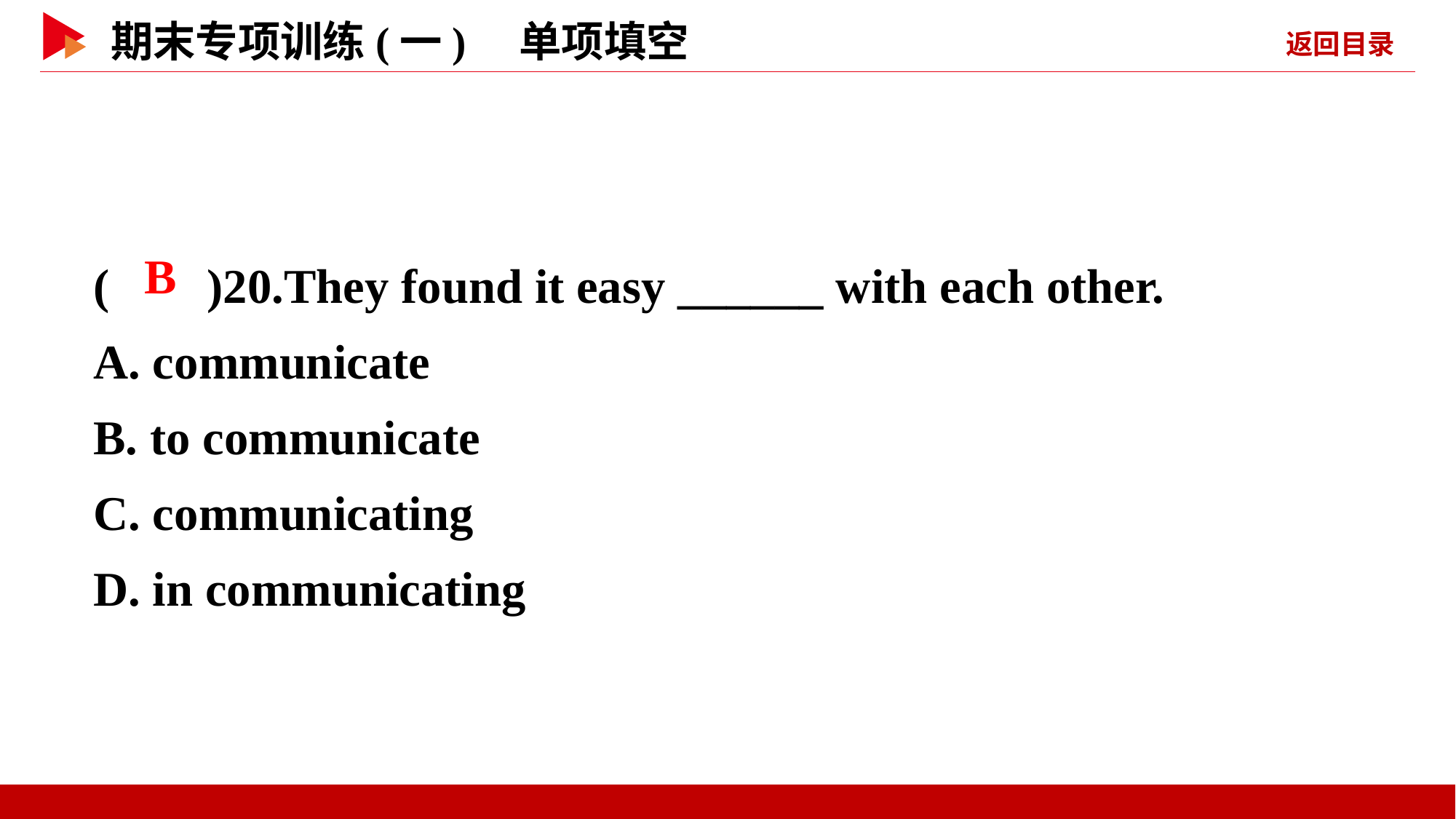

(        )20.They found it easy ______ with each other.
A. communicate
B. to communicate
C. communicating
D. in communicating
   B